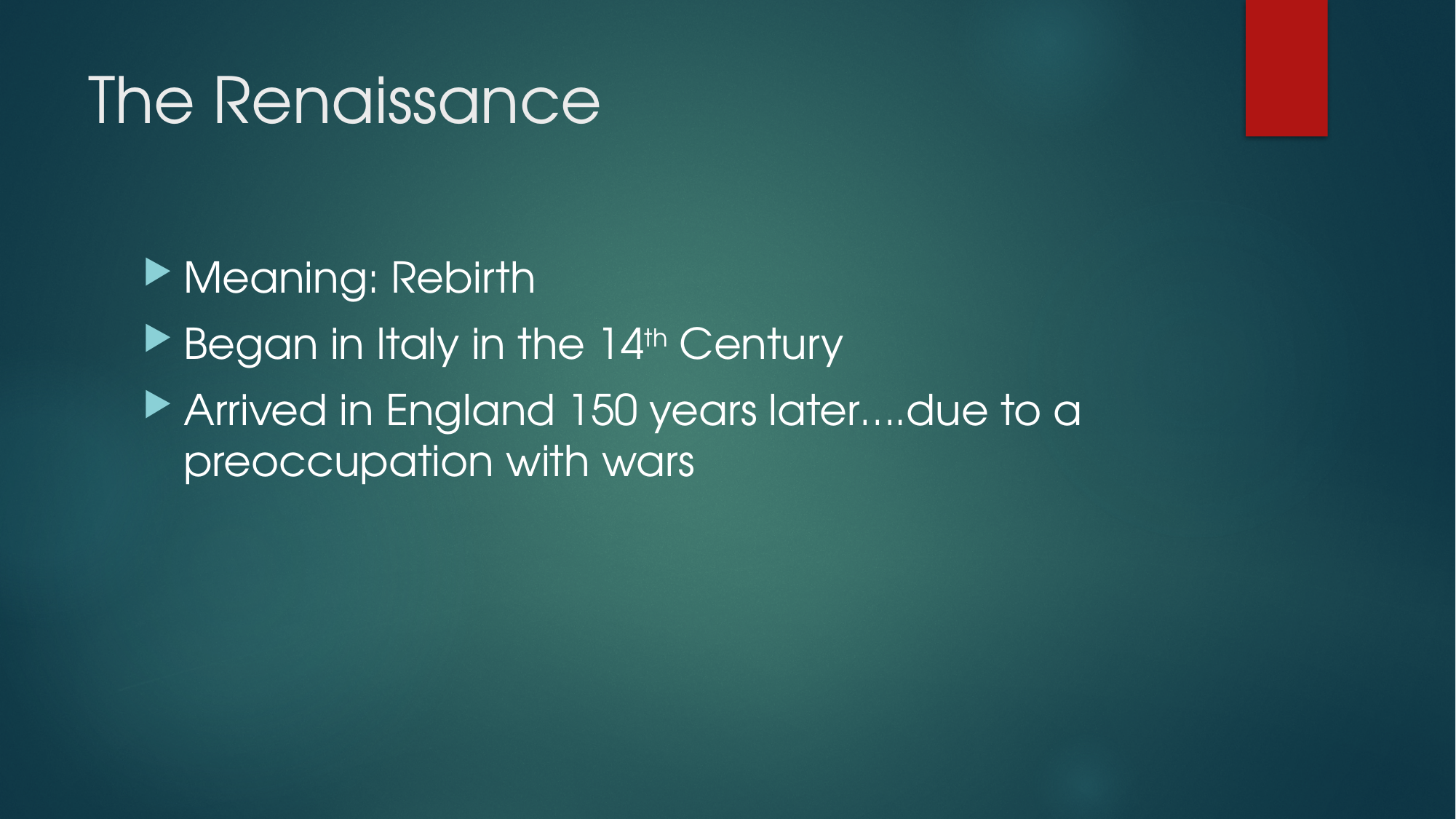

# The Renaissance
Meaning: Rebirth
Began in Italy in the 14th Century
Arrived in England 150 years later….due to a preoccupation with wars